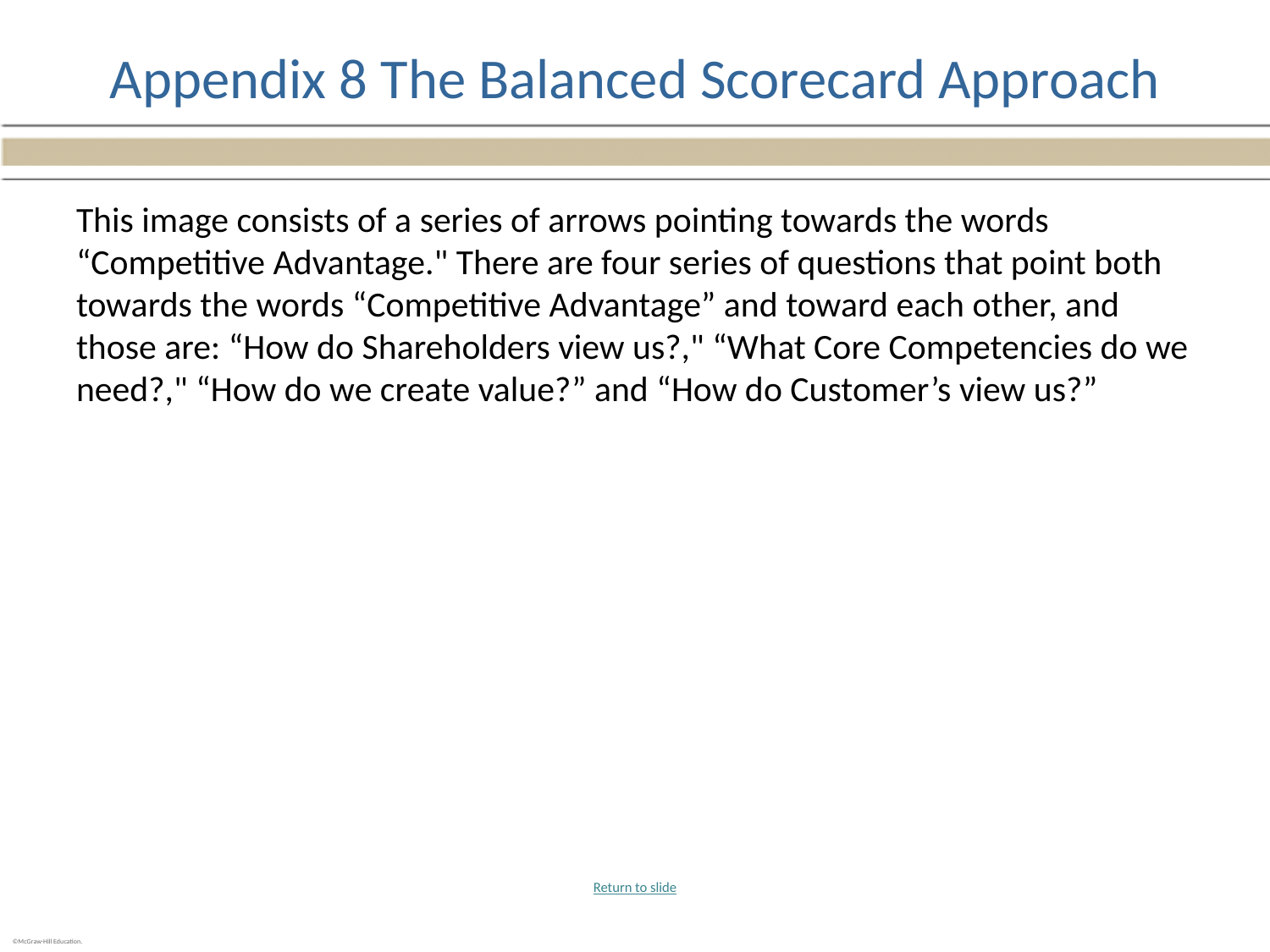

# Appendix 8 The Balanced Scorecard Approach
This image consists of a series of arrows pointing towards the words “Competitive Advantage." There are four series of questions that point both towards the words “Competitive Advantage” and toward each other, and those are: “How do Shareholders view us?," “What Core Competencies do we need?," “How do we create value?” and “How do Customer’s view us?”
Return to slide